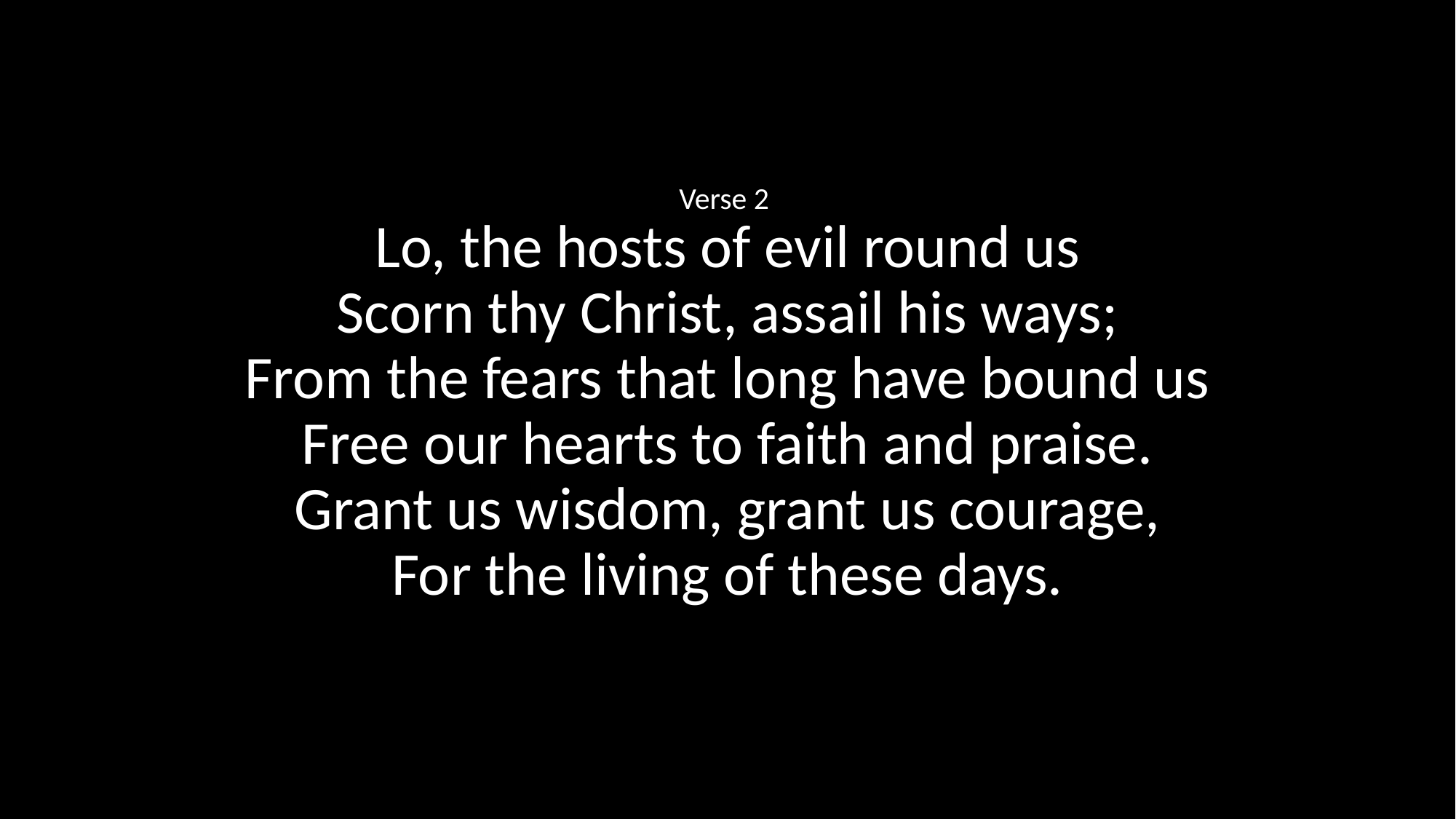

Verse 2
Lo, the hosts of evil round us
Scorn thy Christ, assail his ways;
From the fears that long have bound us
Free our hearts to faith and praise.
Grant us wisdom, grant us courage,
For the living of these days.